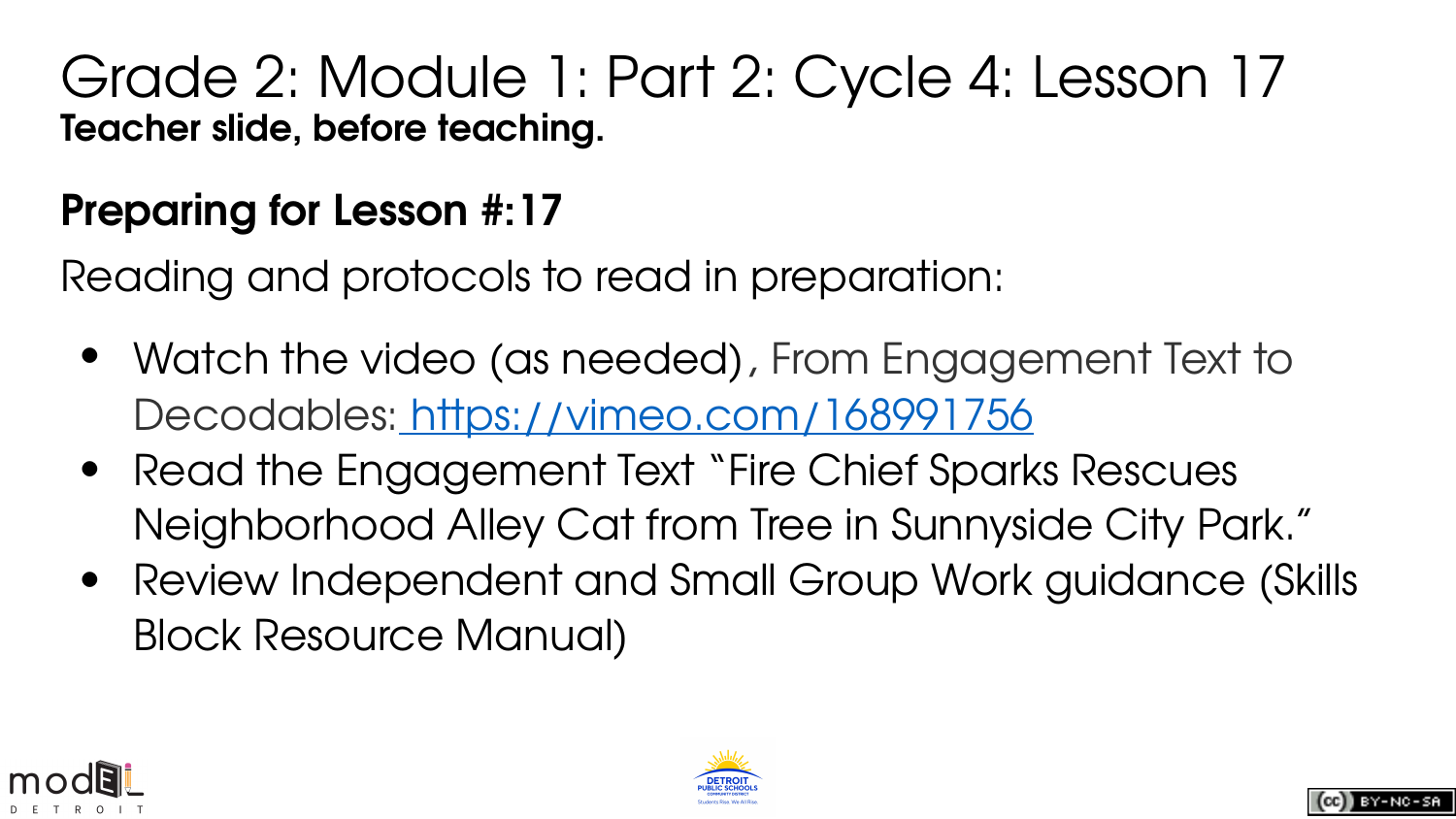

# Grade 2: Module 1: Part 2: Cycle 4: Lesson 17
Teacher slide, before teaching.
Preparing for Lesson #:17
Reading and protocols to read in preparation:
Watch the video (as needed), From Engagement Text to Decodables: https://vimeo.com/168991756
Read the Engagement Text “Fire Chief Sparks Rescues Neighborhood Alley Cat from Tree in Sunnyside City Park.”
Review Independent and Small Group Work guidance (Skills Block Resource Manual)